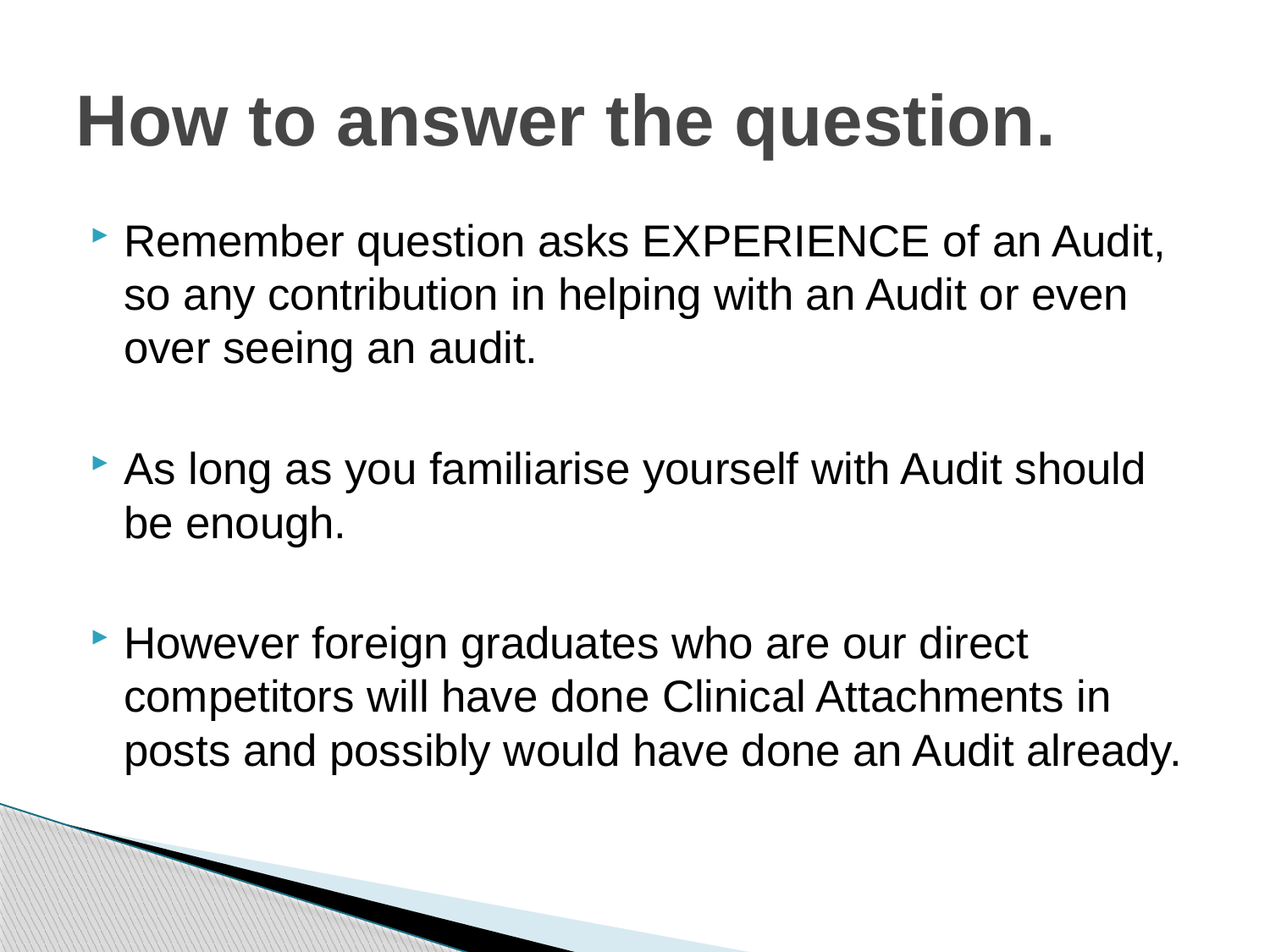

# How to answer the question.
Remember question asks EXPERIENCE of an Audit, so any contribution in helping with an Audit or even over seeing an audit.

As long as you familiarise yourself with Audit should be enough.

However foreign graduates who are our direct competitors will have done Clinical Attachments in posts and possibly would have done an Audit already.